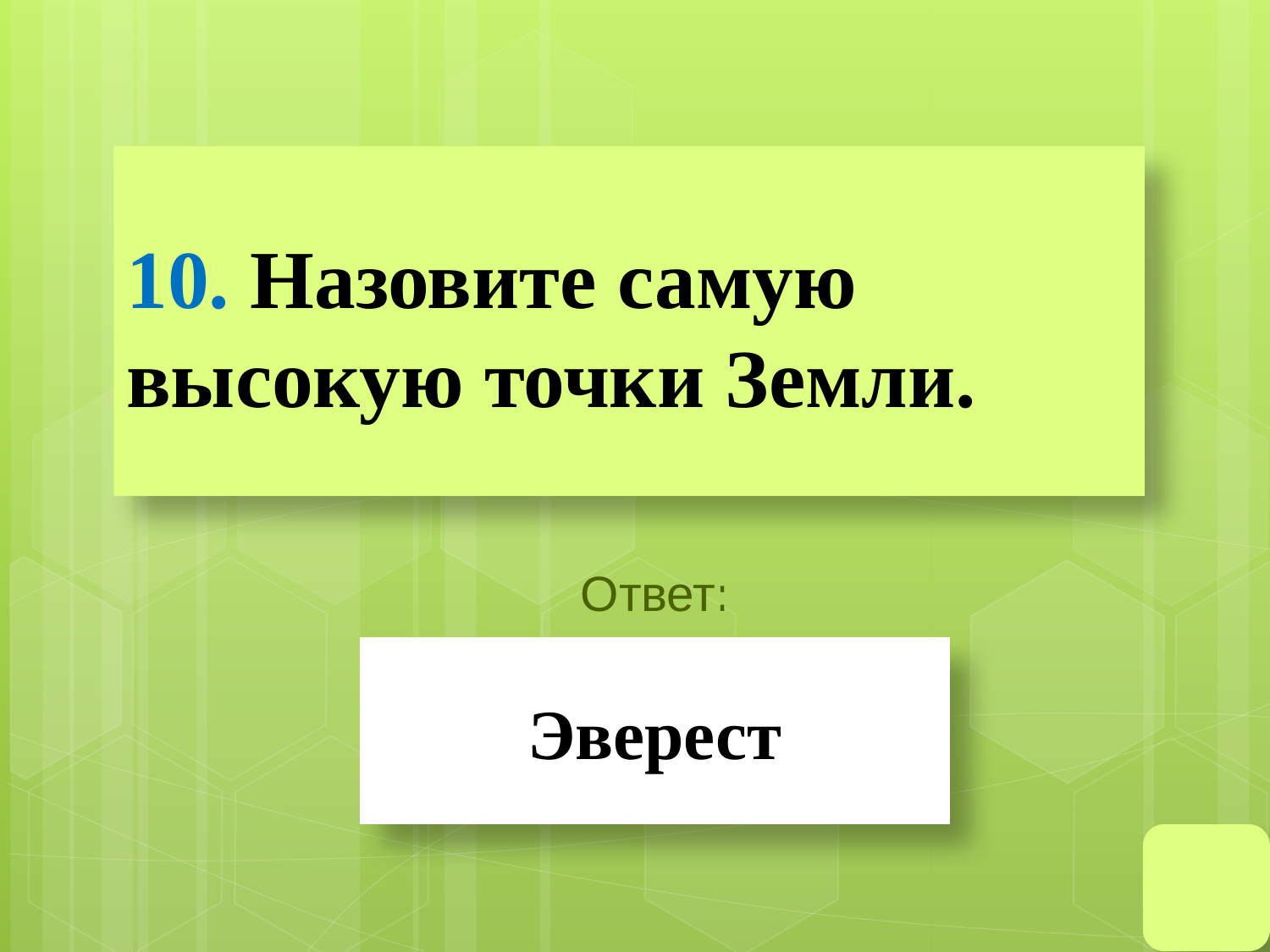

# 10. Назовите самую высокую точки Земли.
Ответ:
Эверест